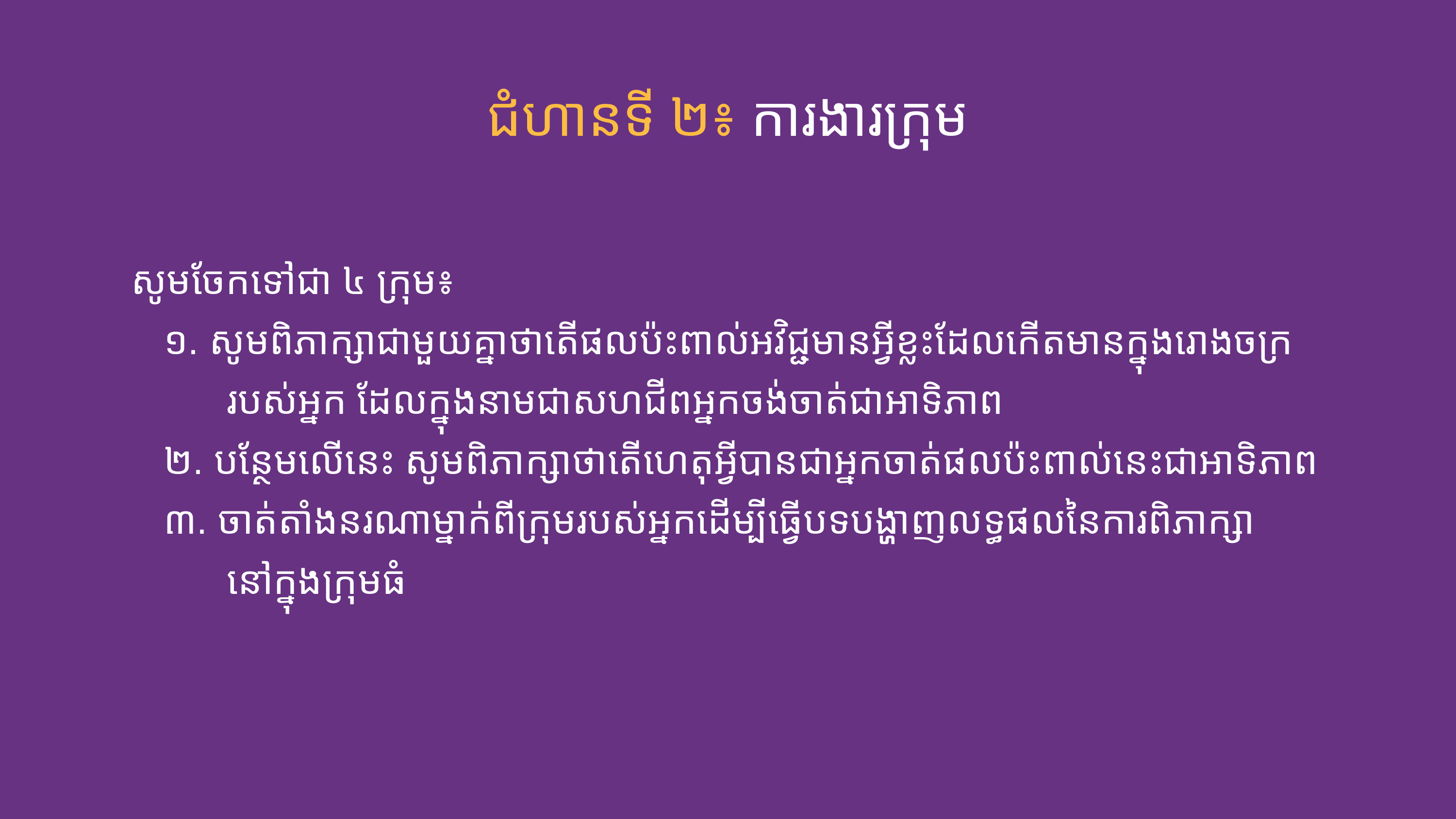

ជំហាន​ទី ២៖ ការ​ងារ​ក្រុម
សូម​ចែក​ទៅជា​ ៤ ក្រុម៖
១. សូម​ពិភាក្សាជាមួយ​គ្នាថាតើផលប៉ះពាល់​អវិជ្ជមាន​អ្វីខ្លះដែល​កើតមាន​ក្នុង​រោងចក្រ​របស់​អ្នក ដែល​ក្នុង​នាមជា​សហជីពអ្នកចង់​ចាត់ជាអាទិភាព
២. បន្ថែម​លើ​នេះ សូមពិភាក្សាថាតើហេតុ​អ្វី​បានជា​អ្នកចាត់ផលប៉ះពាល់​នេះជាអាទិភាព
៣. ចាត់​តាំង​នរណាម្នាក់ពីក្រុម​របស់​អ្ន​ក​ដើម្បីធ្វើ​បទបង្ហាញ​លទ្ធផលនៃការ​ពិភាក្សានៅក្នុង​ក្រុម​ធំ